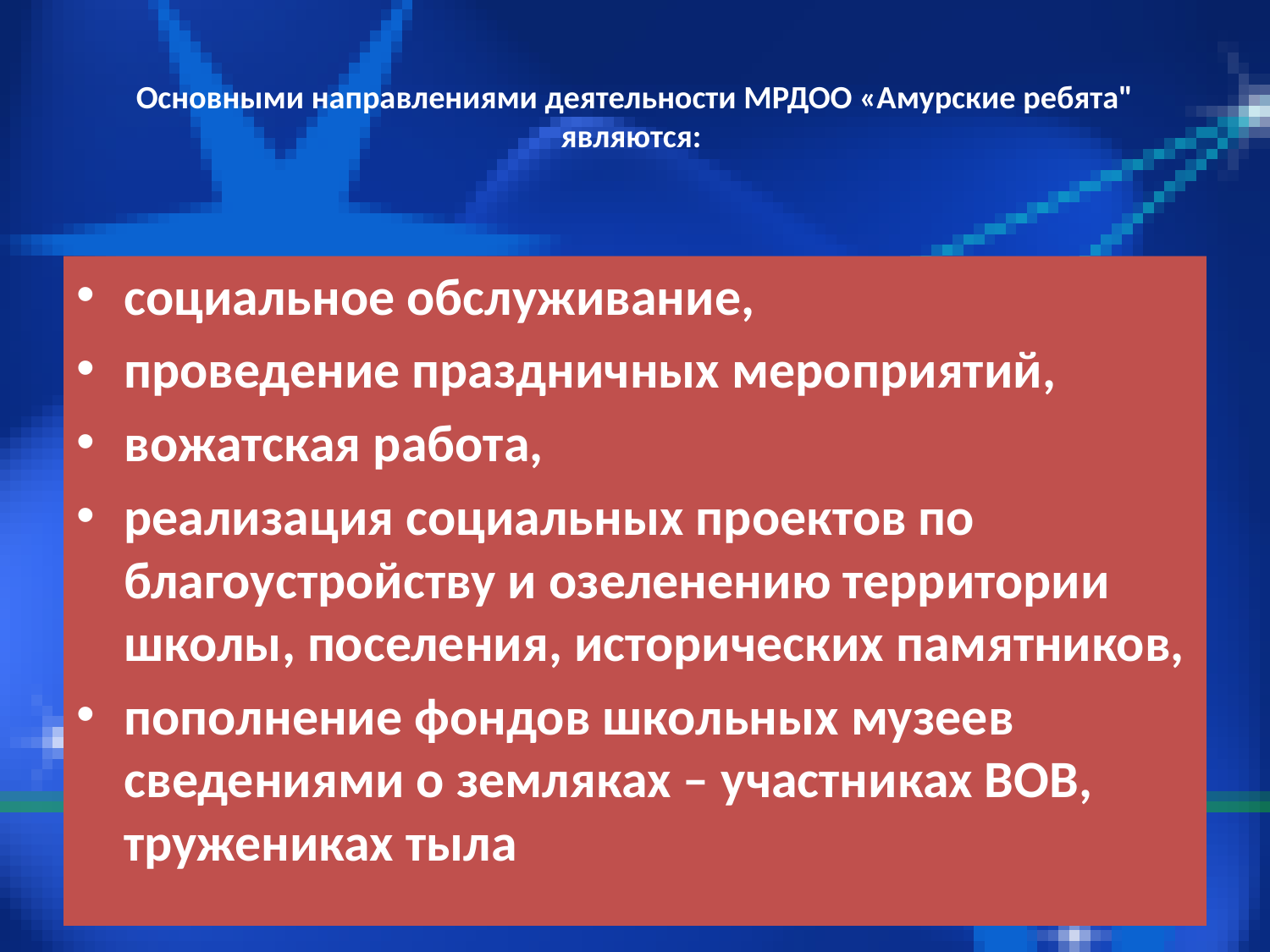

# Основными направлениями деятельности МРДОО «Амурские ребята" являются:
социальное обслуживание,
проведение праздничных мероприятий,
вожатская работа,
реализация социальных проектов по благоустройству и озеленению территории школы, поселения, исторических памятников,
пополнение фондов школьных музеев сведениями о земляках – участниках ВОВ, тружениках тыла